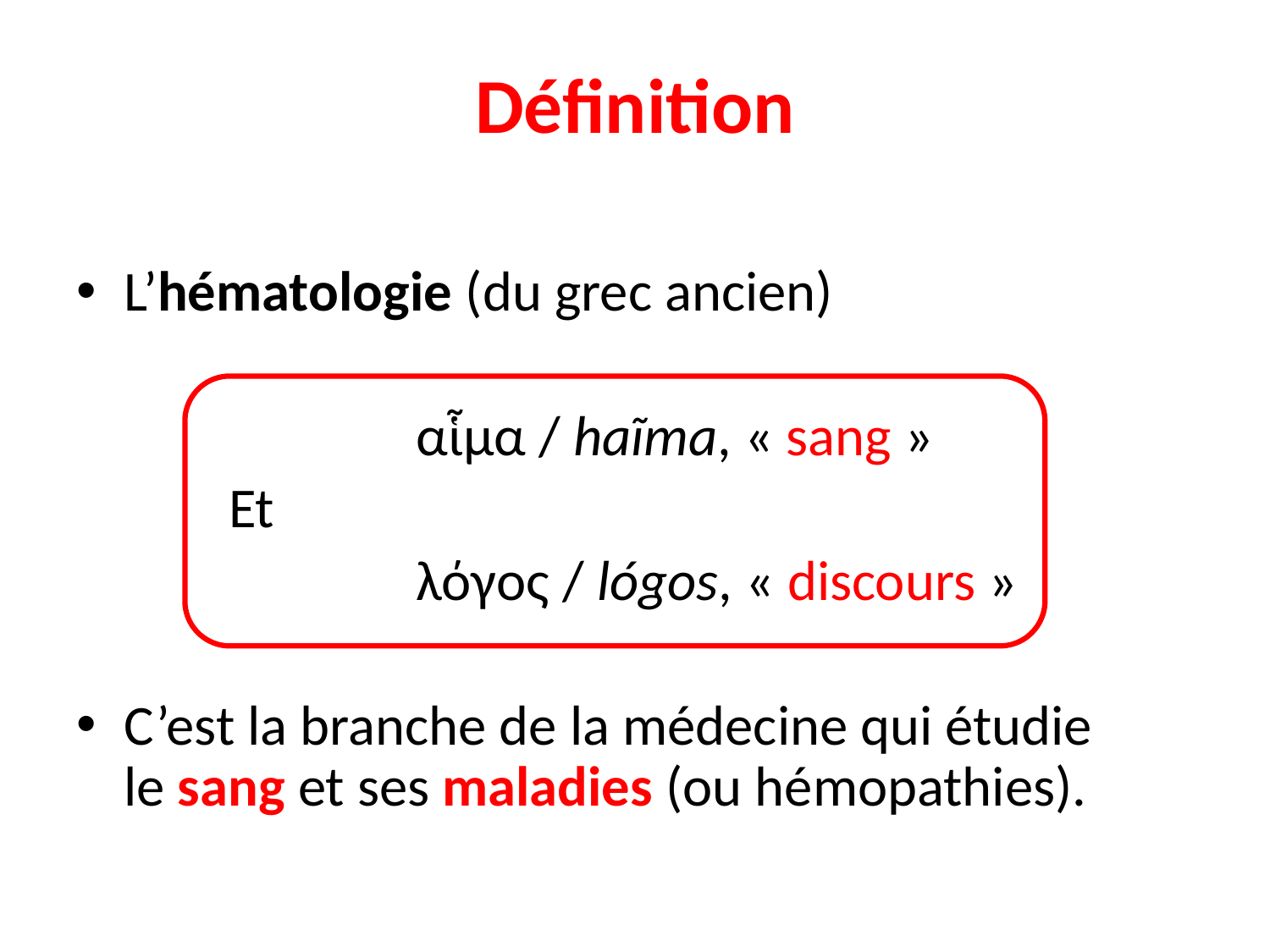

# Définition
L’hématologie (du grec ancien)

	 	             αἷμα / haĩma, « sang »
            Et
	 	             λόγος / lógos, « discours »

C’est la branche de la médecine qui étudie     le sang et ses maladies (ou hémopathies).